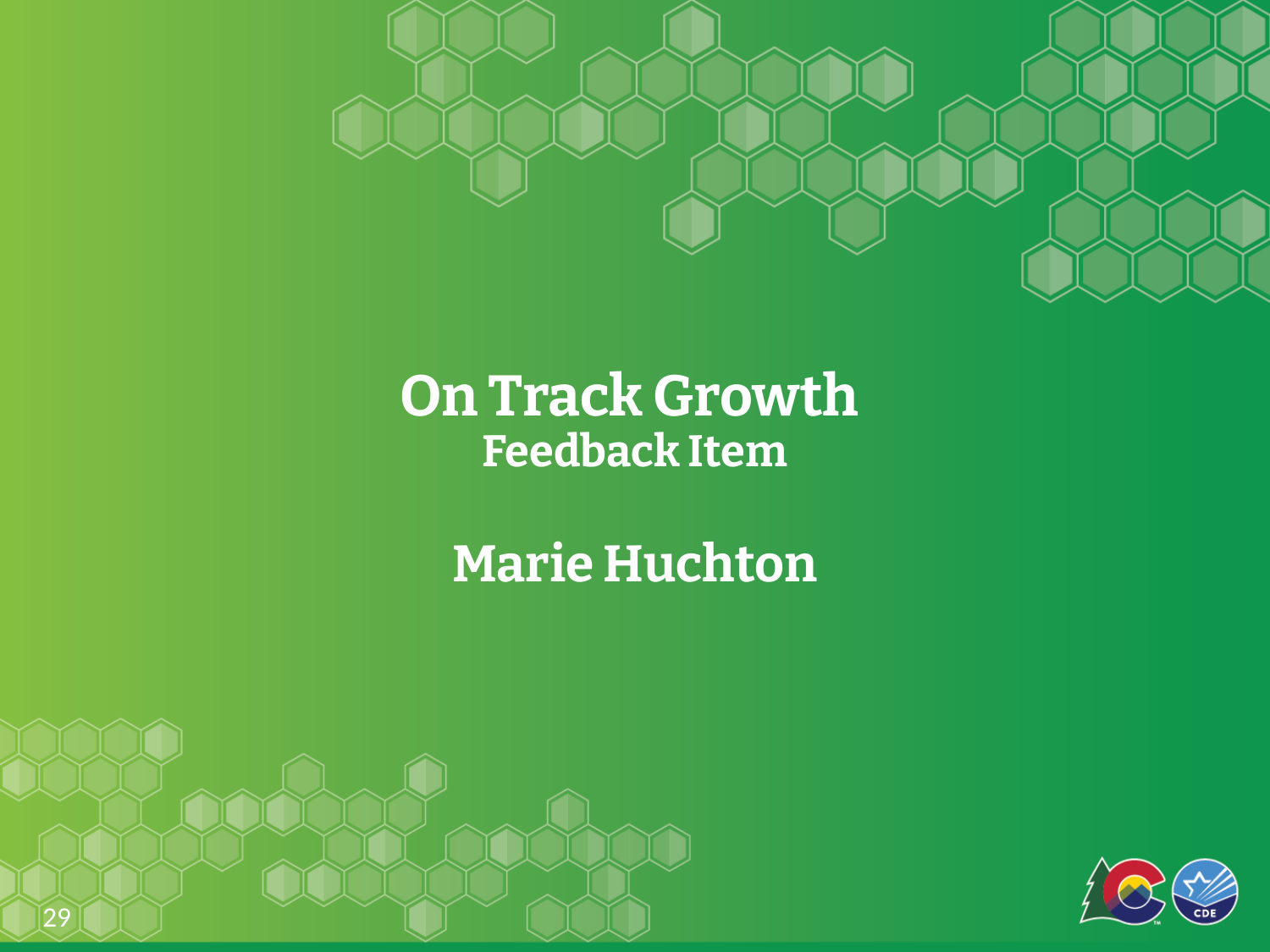

# On Track Growth
Feedback Item
Marie Huchton
29